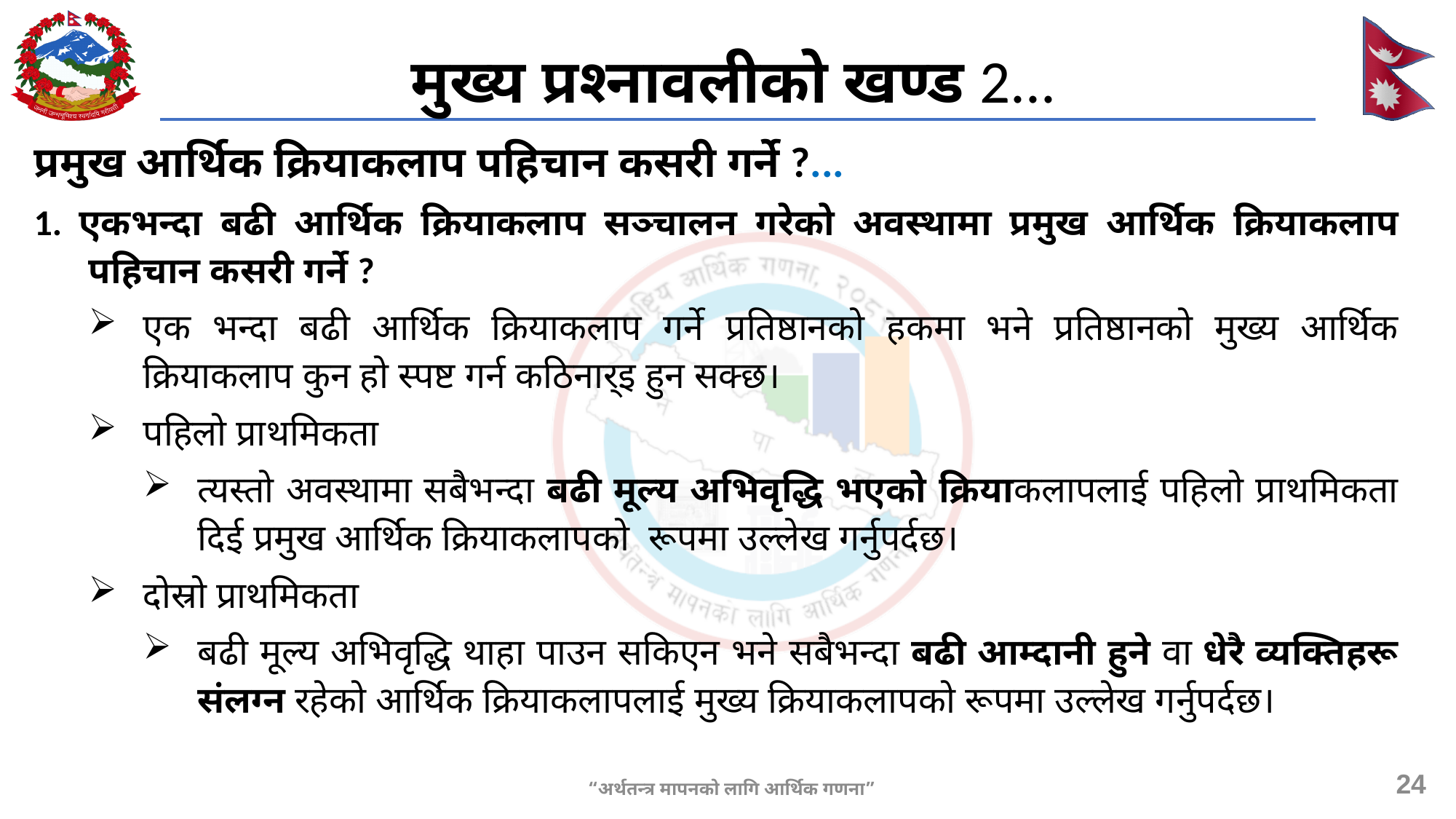

# मुख्य प्रश्नावलीको खण्ड 2...
प्रमुख आर्थिक क्रियाकलाप पहिचान कसरी गर्ने ?...
1. एकभन्दा बढी आर्थिक क्रियाकलाप सञ्चालन गरेको अवस्थामा प्रमुख आर्थिक क्रियाकलाप पहिचान कसरी गर्ने ?
एक भन्दा बढी आर्थिक क्रियाकलाप गर्ने प्रतिष्ठानको हकमा भने प्रतिष्ठानको मुख्य आर्थिक क्रियाकलाप कुन हो स्पष्ट गर्न कठिनार्इ हुन सक्छ।
पहिलो प्राथमिकता
त्यस्तो अवस्थामा सबैभन्दा बढी मूल्य अभिवृद्धि भएको क्रियाकलापलाई पहिलो प्राथमिकता दिई प्रमुख आर्थिक क्रियाकलापको  रूपमा उल्लेख गर्नुपर्दछ।
दोस्रो प्राथमिकता
बढी मूल्य अभिवृद्धि थाहा पाउन सकिएन भने सबैभन्दा बढी आम्दानी हुने वा धेरै व्यक्तिहरू संलग्न रहेको आर्थिक क्रियाकलापलाई मुख्य क्रियाकलापको रूपमा उल्लेख गर्नुपर्दछ।

24
“अर्थतन्त्र मापनको लागि आर्थिक गणना”